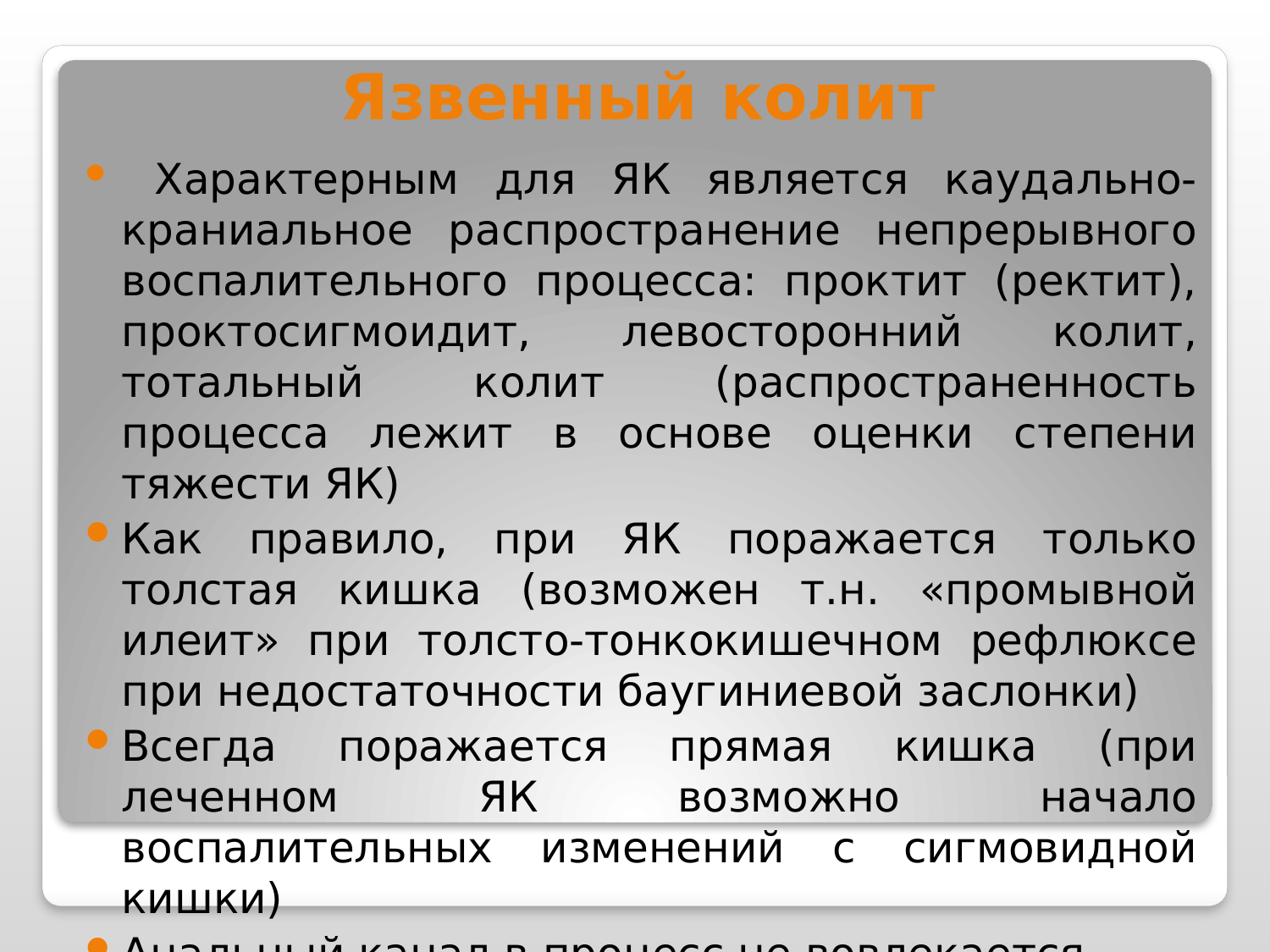

# Язвенный	колит
 Характерным для ЯК является каудально-краниальное распространение непрерывного воспалительного процесса: проктит (ректит), проктосигмоидит, левосторонний колит, тотальный колит (распространенность процесса лежит в основе оценки степени тяжести ЯК)
Как правило, при ЯК поражается только толстая кишка (возможен т.н. «промывной илеит» при толсто-тонкокишечном рефлюксе при недостаточности баугиниевой заслонки)
Всегда поражается прямая кишка (при леченном ЯК возможно начало воспалительных изменений с сигмовидной кишки)
Анальный канал в процесс не вовлекается